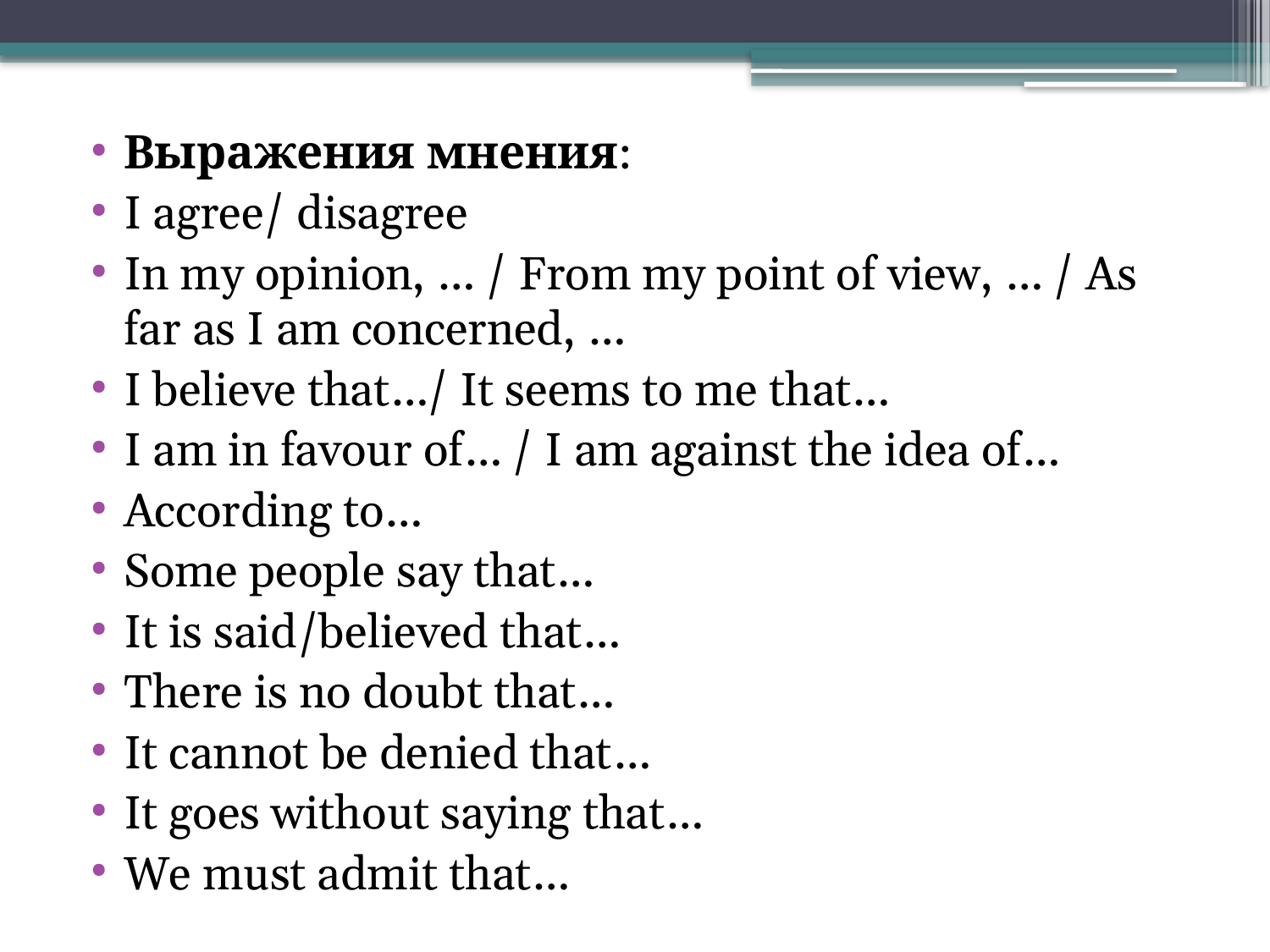

Выражения мнения:
I agree/ disagree
In my opinion, … / From my point of view, … / As far as I am concerned, …
I believe that…/ It seems to me that…
I am in favour of… / I am against the idea of…
According to…
Some people say that…
It is said/believed that…
There is no doubt that…
It cannot be denied that…
It goes without saying that…
We must admit that…